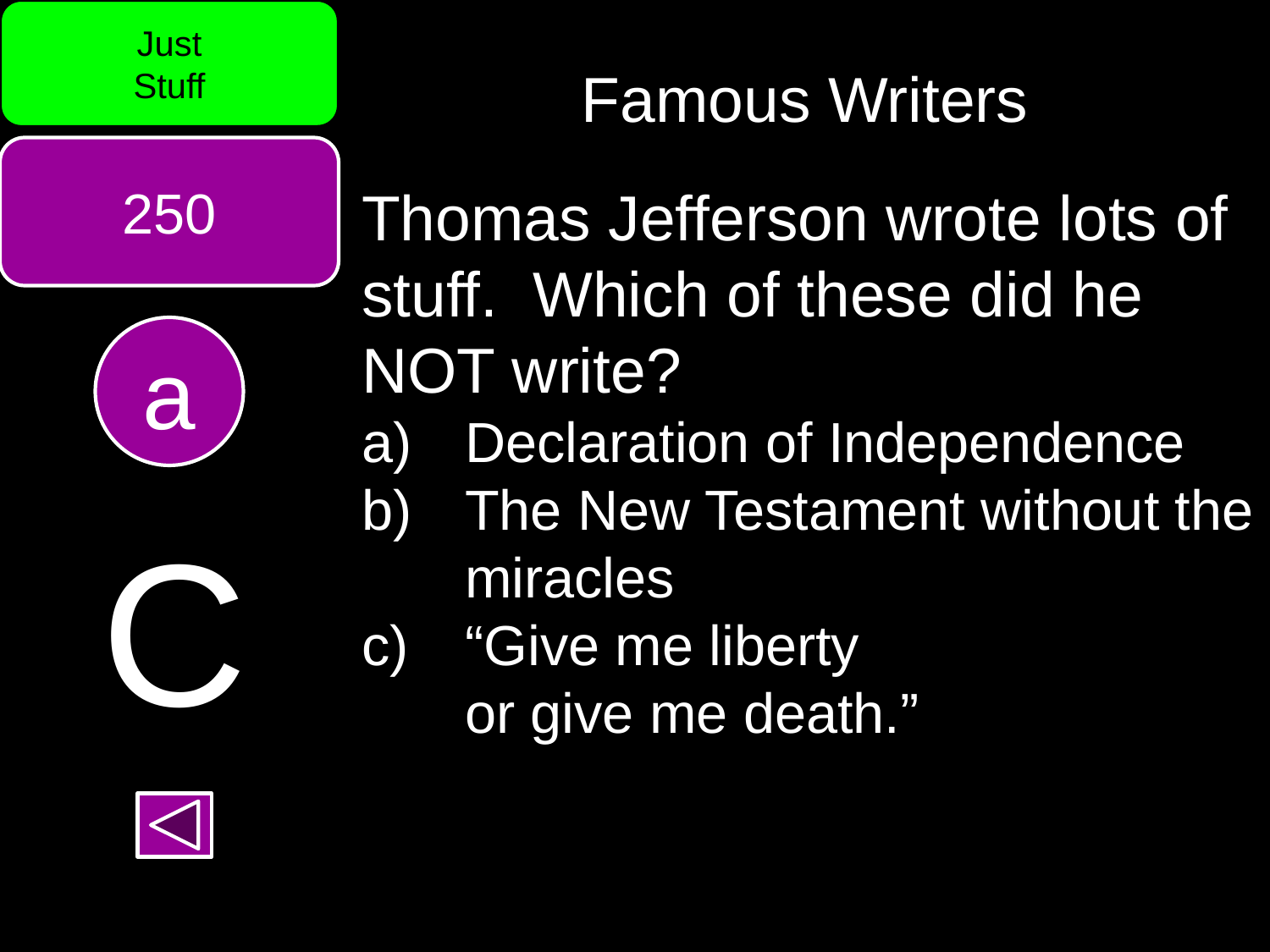

Just
Stuff
Famous Writers
250

Thomas Jefferson wrote lots of stuff.  Which of these did he NOT write?
Declaration of Independence
The New Testament without the miracles
“Give me liberty
or give me death.”

a
C